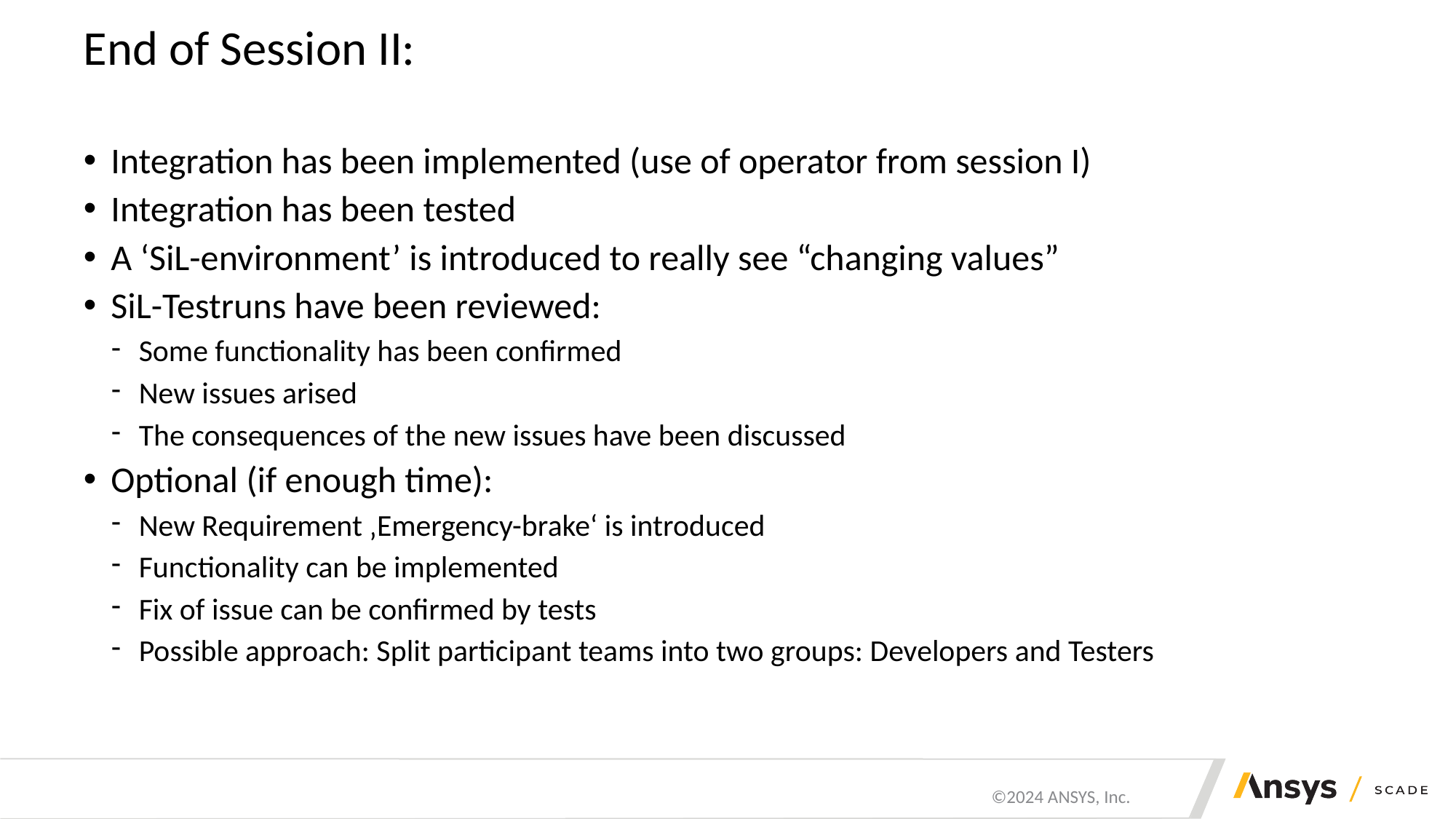

# End of Session II:
Integration has been implemented (use of operator from session I)
Integration has been tested
A ‘SiL-environment’ is introduced to really see “changing values”
SiL-Testruns have been reviewed:
Some functionality has been confirmed
New issues arised
The consequences of the new issues have been discussed
Optional (if enough time):
New Requirement ‚Emergency-brake‘ is introduced
Functionality can be implemented
Fix of issue can be confirmed by tests
Possible approach: Split participant teams into two groups: Developers and Testers